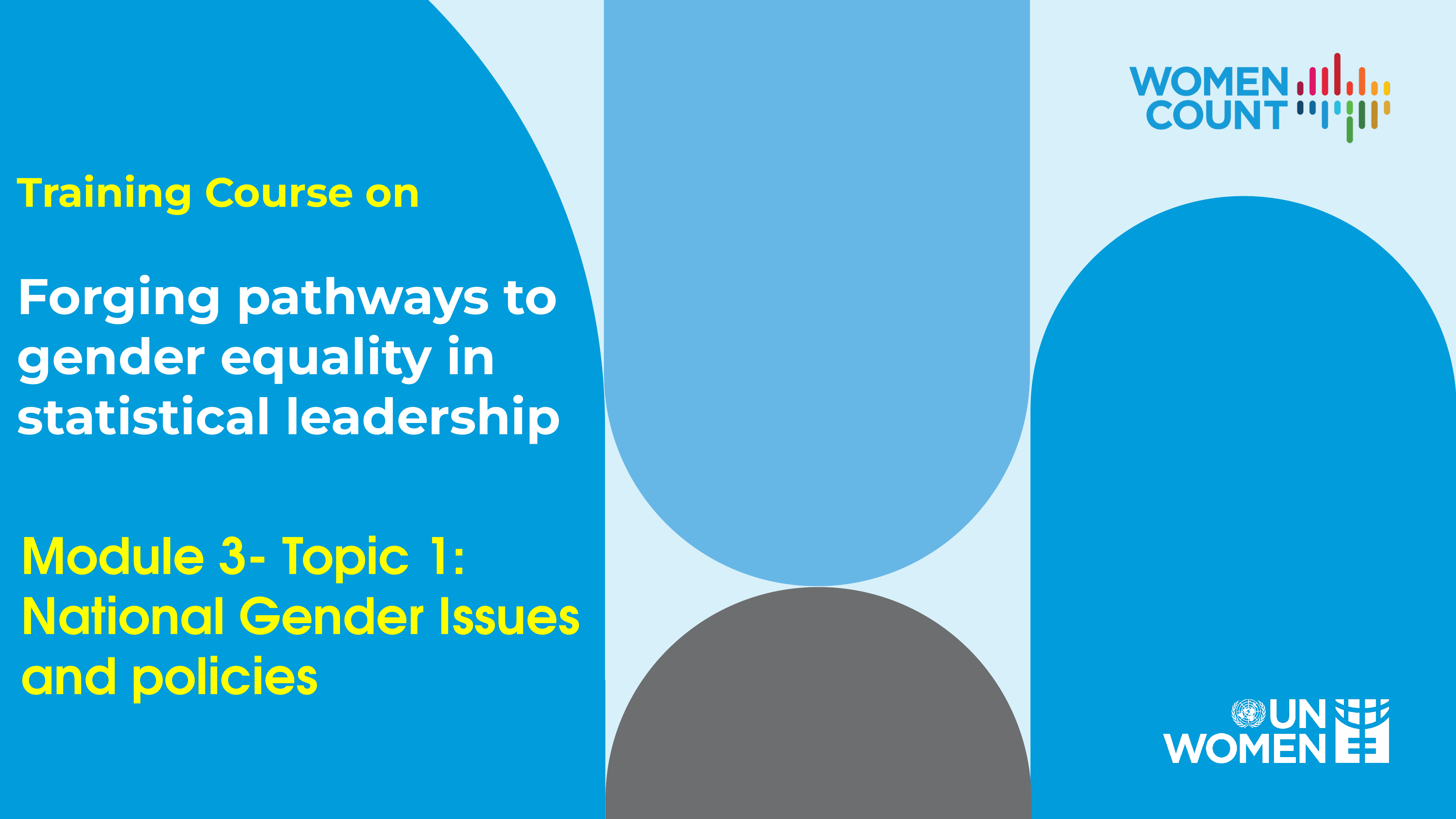

Training Course on

Forging pathways to gender equality in statistical leadership

Module 3- Topic 1:
National Gender Issues and policies